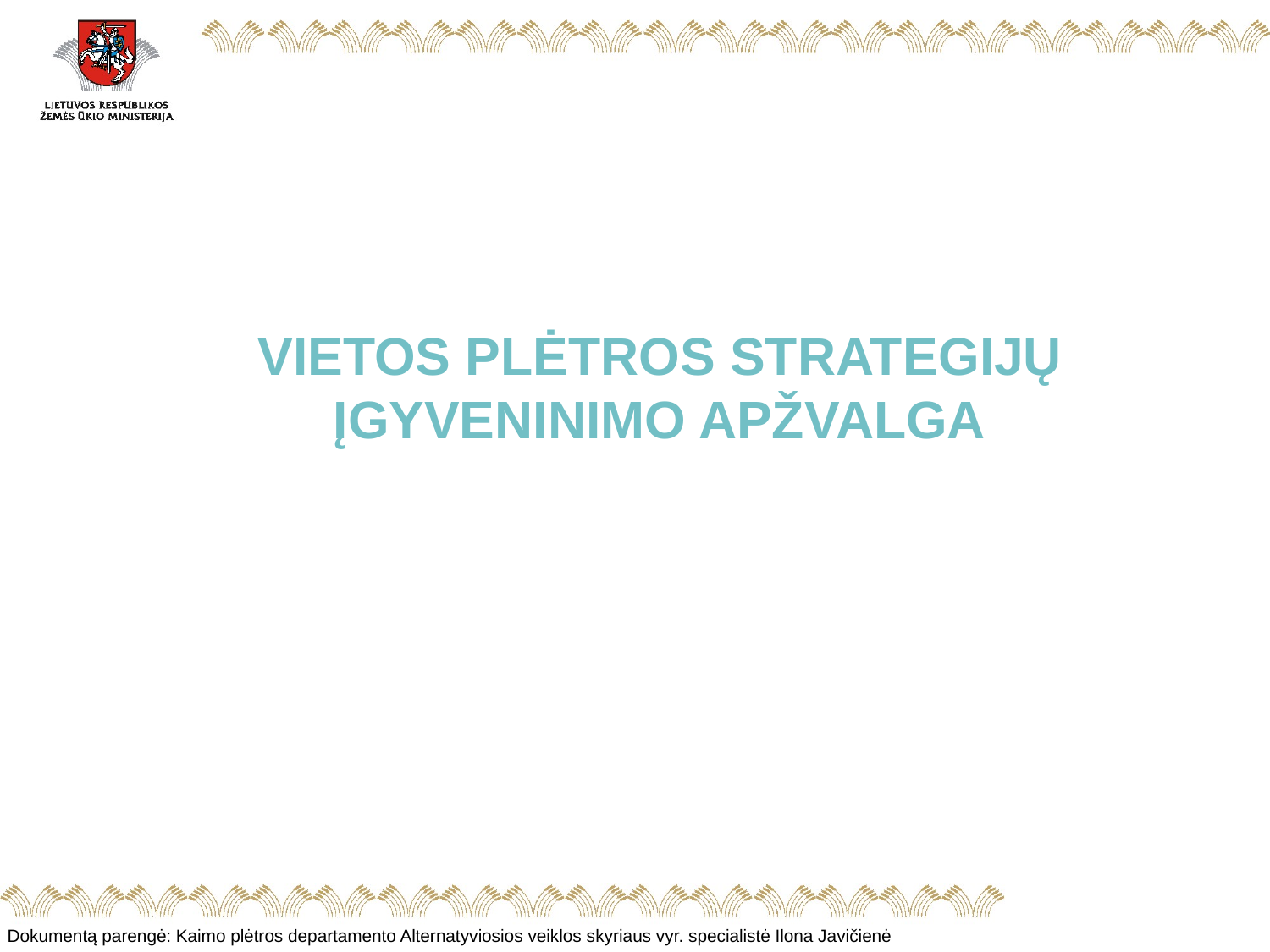

VIETOS PLĖTROS STRATEGIJŲ ĮGYVENINIMO APŽVALGA
Dokumentą parengė: Kaimo plėtros departamento Alternatyviosios veiklos skyriaus vyr. specialistė Ilona Javičienė